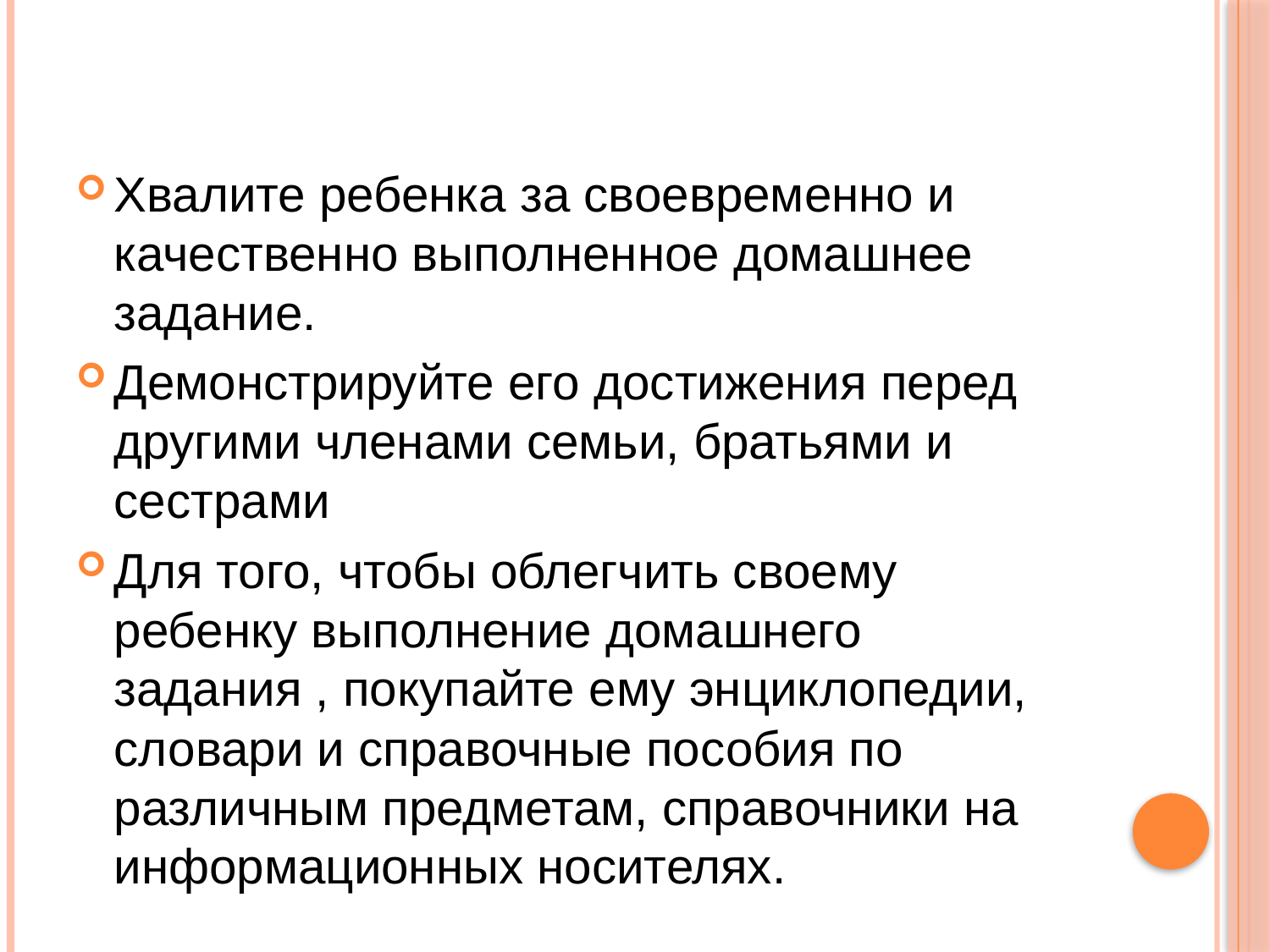

Хвалите ребенка за своевременно и качественно выполненное домашнее задание.
Демонстрируйте его достижения перед другими членами семьи, братьями и сестрами
Для того, чтобы облегчить своему ребенку выполнение домашнего задания , покупайте ему энциклопедии, словари и справочные пособия по различным предметам, справочники на информационных носителях.